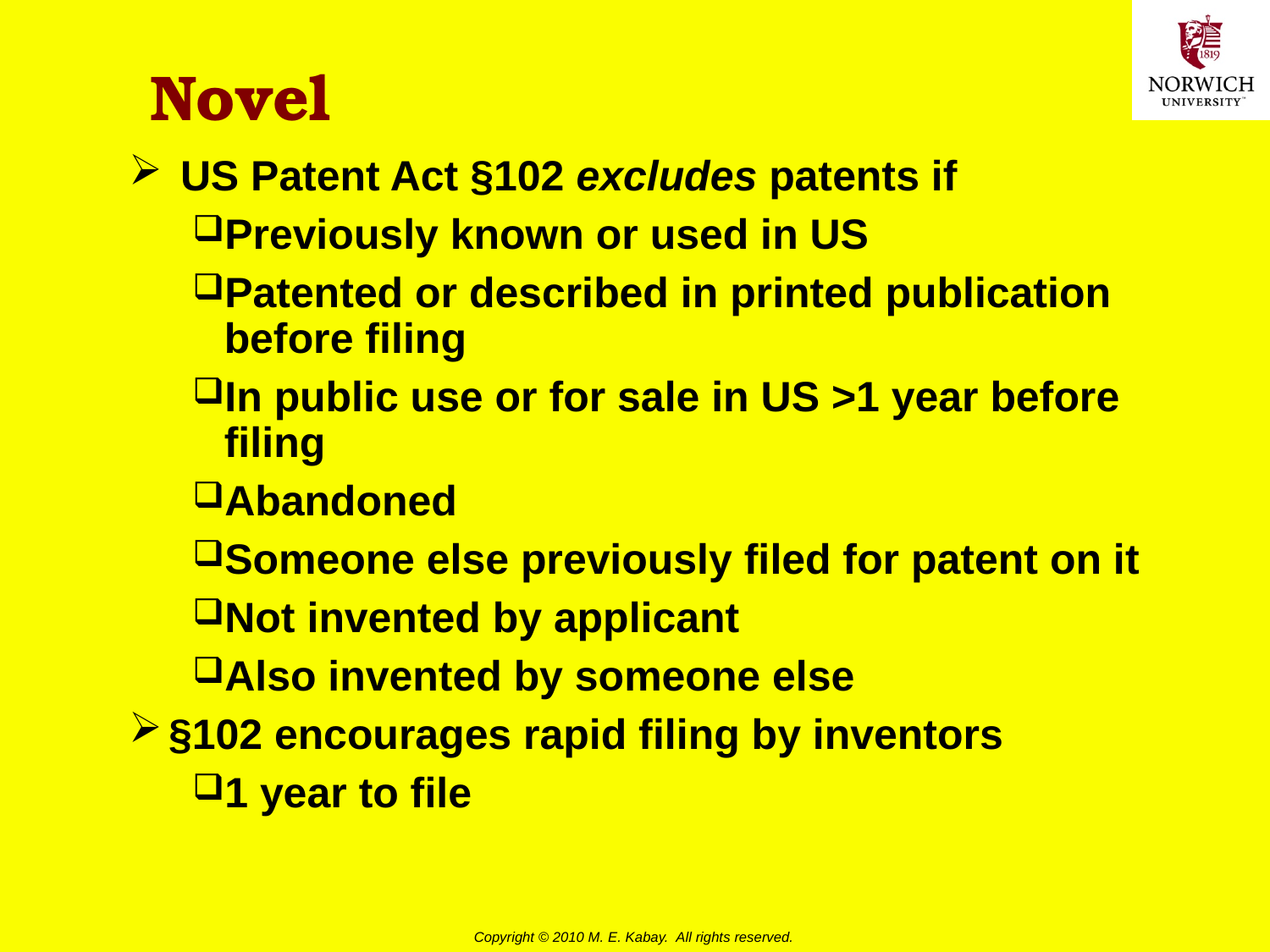

# Novel
 US Patent Act §102 excludes patents if
Previously known or used in US
Patented or described in printed publication before filing
In public use or for sale in US >1 year before filing
Abandoned
Someone else previously filed for patent on it
Not invented by applicant
Also invented by someone else
§102 encourages rapid filing by inventors
1 year to file